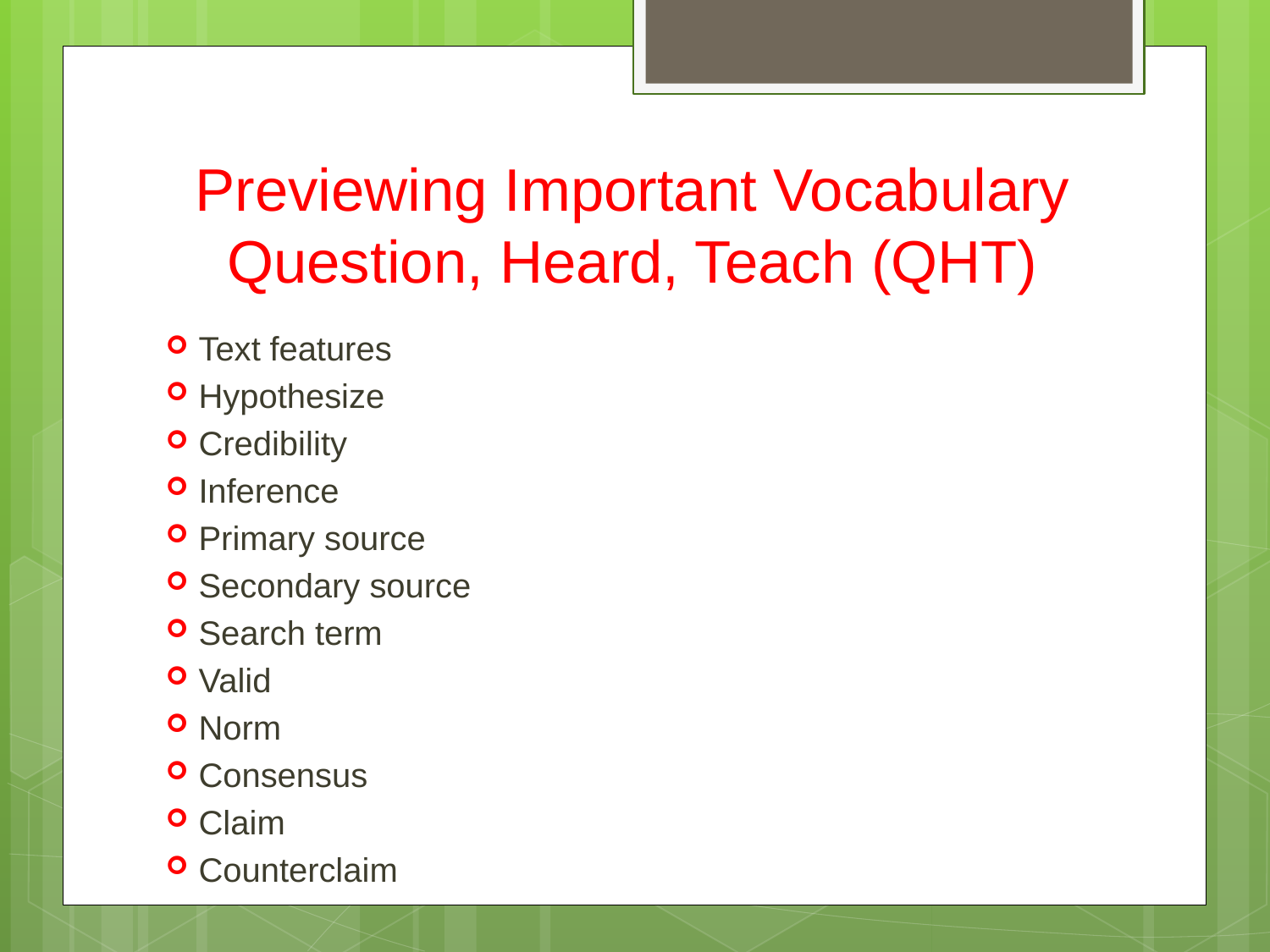

# Previewing Important Vocabulary Question, Heard, Teach (QHT)
Text features
Hypothesize
Credibility
Inference
Primary source
Secondary source
Search term
Valid
Norm
Consensus
Claim
Counterclaim